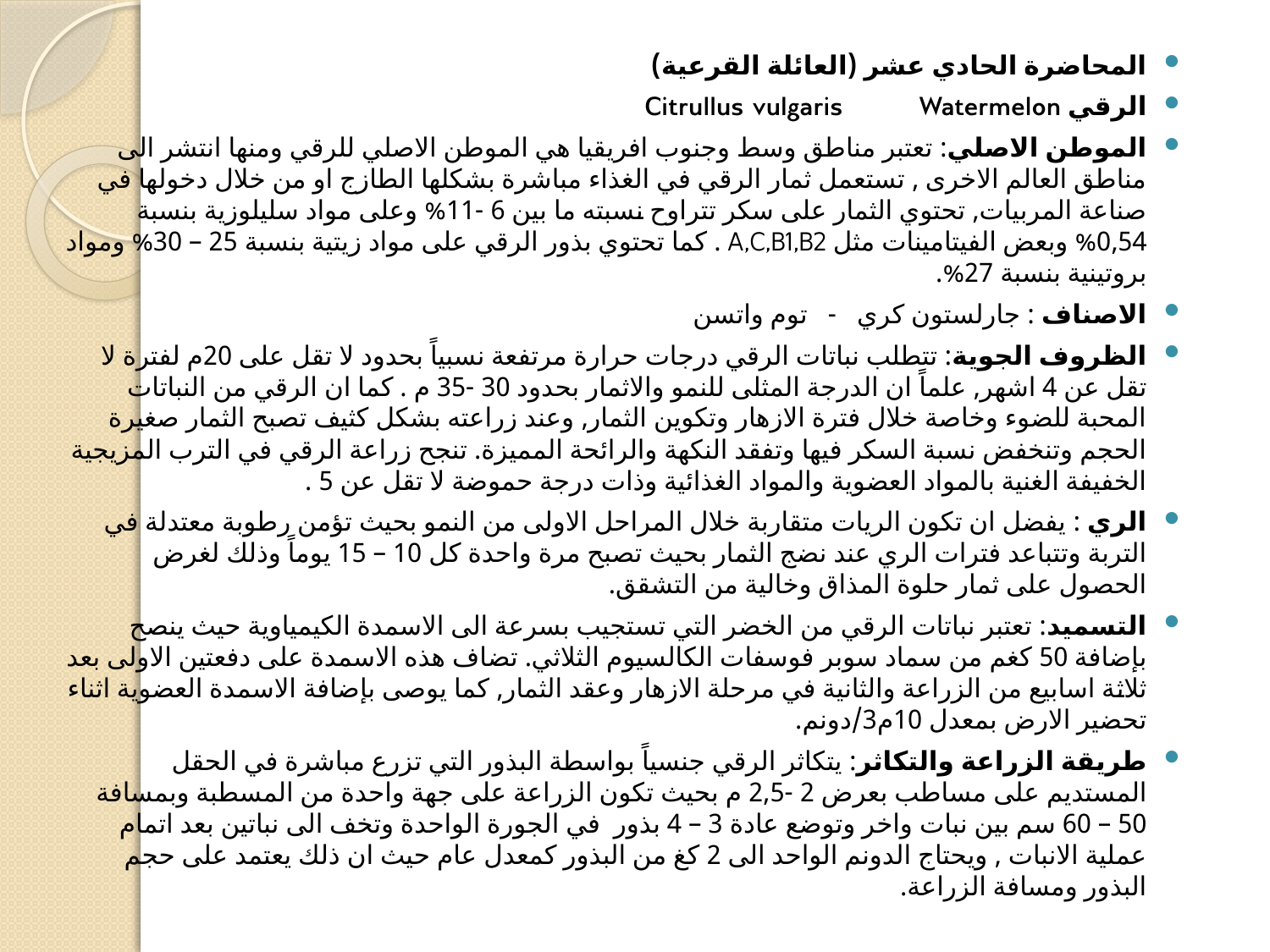

#
المحاضرة الحادي عشر (العائلة القرعية)
الرقي Citrullus vulgaris         Watermelon
الموطن الاصلي: تعتبر مناطق وسط وجنوب افريقيا هي الموطن الاصلي للرقي ومنها انتشر الى مناطق العالم الاخرى , تستعمل ثمار الرقي في الغذاء مباشرة بشكلها الطازج او من خلال دخولها في صناعة المربيات, تحتوي الثمار على سكر تتراوح نسبته ما بين 6 -11% وعلى مواد سليلوزية بنسبة 0,54% وبعض الفيتامينات مثل A,C,B1,B2 . كما تحتوي بذور الرقي على مواد زيتية بنسبة 25 – 30% ومواد بروتينية بنسبة 27%.
الاصناف : جارلستون كري   -   توم واتسن
الظروف الجوية: تتطلب نباتات الرقي درجات حرارة مرتفعة نسبياً بحدود لا تقل على 20م لفترة لا تقل عن 4 اشهر, علماً ان الدرجة المثلى للنمو والاثمار بحدود 30 -35 م . كما ان الرقي من النباتات المحبة للضوء وخاصة خلال فترة الازهار وتكوين الثمار, وعند زراعته بشكل كثيف تصبح الثمار صغيرة الحجم وتنخفض نسبة السكر فيها وتفقد النكهة والرائحة المميزة. تنجح زراعة الرقي في الترب المزيجية الخفيفة الغنية بالمواد العضوية والمواد الغذائية وذات درجة حموضة لا تقل عن 5 .
الري : يفضل ان تكون الريات متقاربة خلال المراحل الاولى من النمو بحيث تؤمن رطوبة معتدلة في التربة وتتباعد فترات الري عند نضج الثمار بحيث تصبح مرة واحدة كل 10 – 15 يوماً وذلك لغرض الحصول على ثمار حلوة المذاق وخالية من التشقق.
التسميد: تعتبر نباتات الرقي من الخضر التي تستجيب بسرعة الى الاسمدة الكيمياوية حيث ينصح بإضافة 50 كغم من سماد سوبر فوسفات الكالسيوم الثلاثي. تضاف هذه الاسمدة على دفعتين الاولى بعد ثلاثة اسابيع من الزراعة والثانية في مرحلة الازهار وعقد الثمار, كما يوصى بإضافة الاسمدة العضوية اثناء تحضير الارض بمعدل 10م3/دونم.
طريقة الزراعة والتكاثر: يتكاثر الرقي جنسياً بواسطة البذور التي تزرع مباشرة في الحقل المستديم على مساطب بعرض 2 -2,5 م بحيث تكون الزراعة على جهة واحدة من المسطبة وبمسافة 50 – 60 سم بين نبات واخر وتوضع عادة 3 – 4 بذور  في الجورة الواحدة وتخف الى نباتين بعد اتمام عملية الانبات , ويحتاج الدونم الواحد الى 2 كغ من البذور كمعدل عام حيث ان ذلك يعتمد على حجم البذور ومسافة الزراعة.